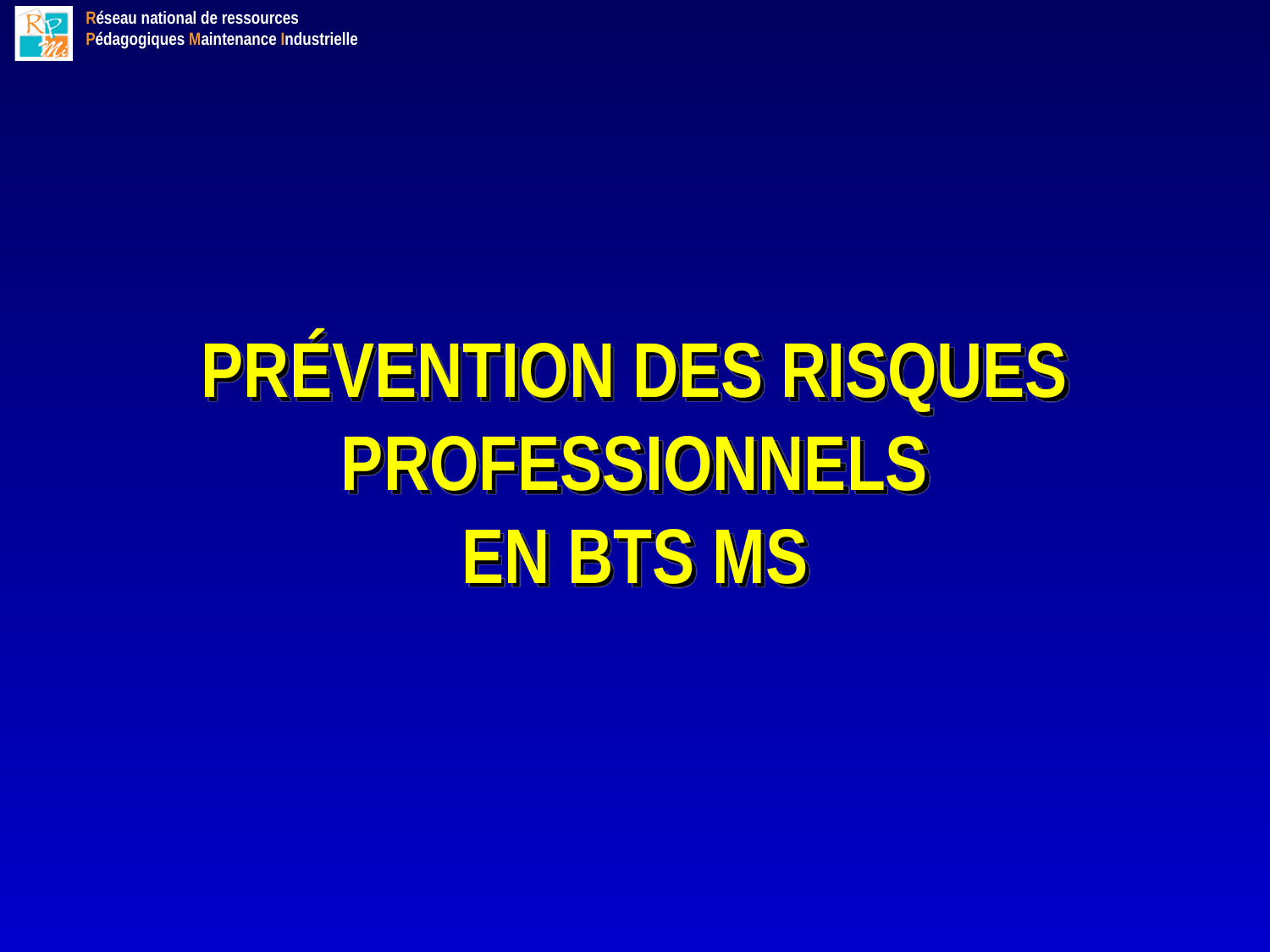

PRÉVENTION DES RISQUES PROFESSIONNELS
EN BTS MS